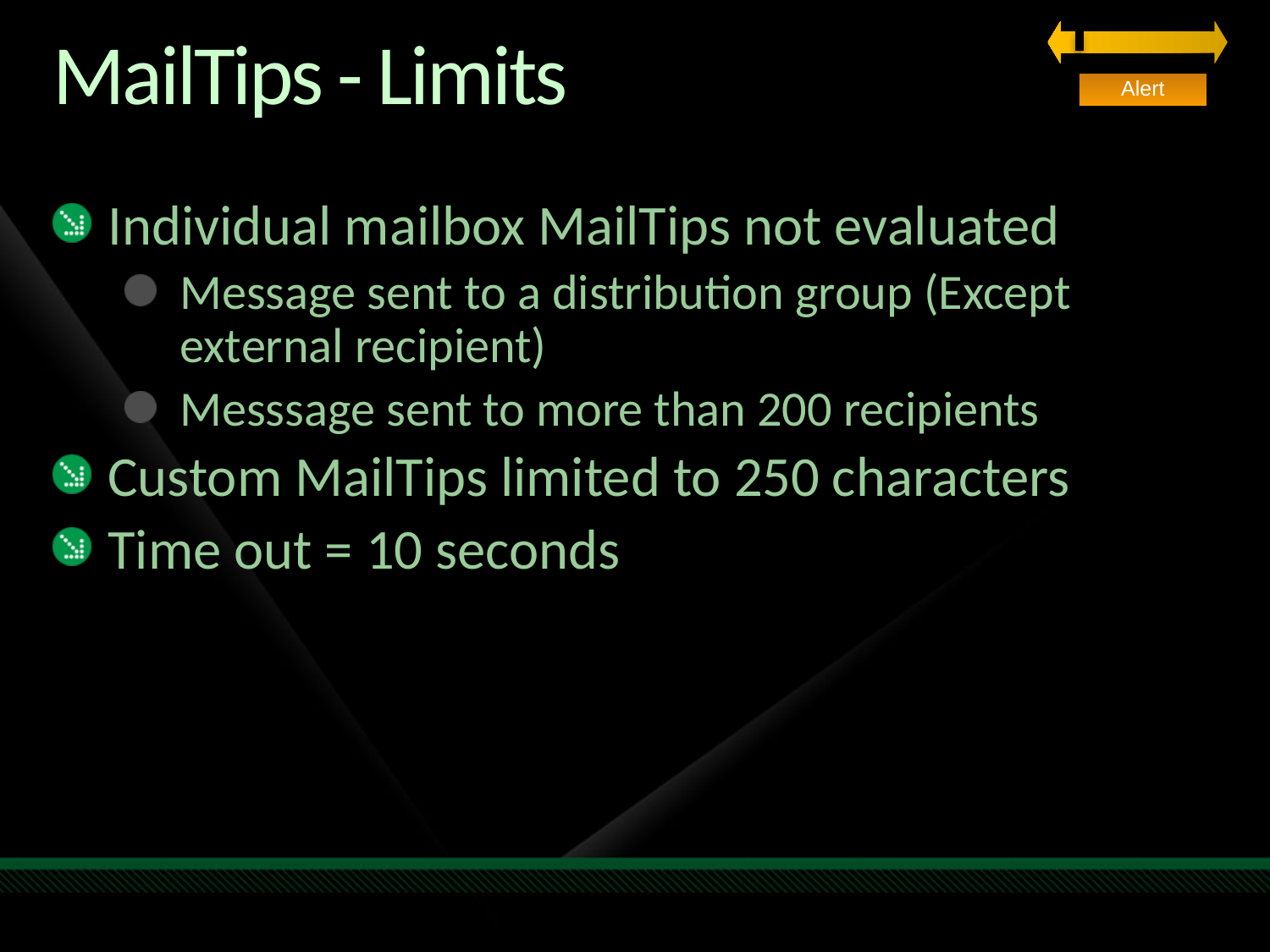

# MailTips - Limits
Alert
Individual mailbox MailTips not evaluated
Message sent to a distribution group (Except external recipient)
Messsage sent to more than 200 recipients
Custom MailTips limited to 250 characters
Time out = 10 seconds